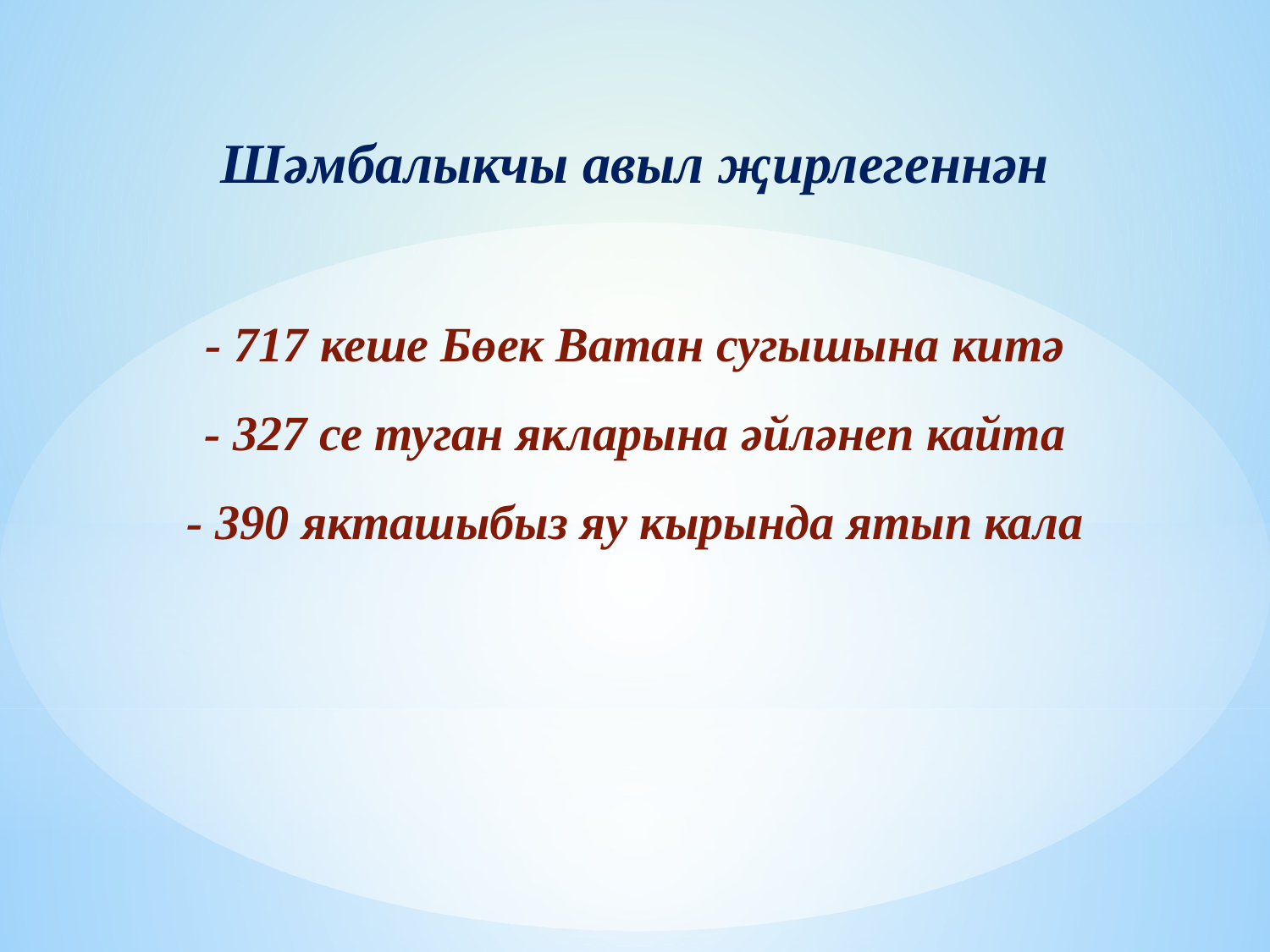

# Шәмбалыкчы авыл җирлегеннән - 717 кеше Бөек Ватан сугышына китә - 327 се туган якларына әйләнеп кайта - 390 якташыбыз яу кырында ятып кала